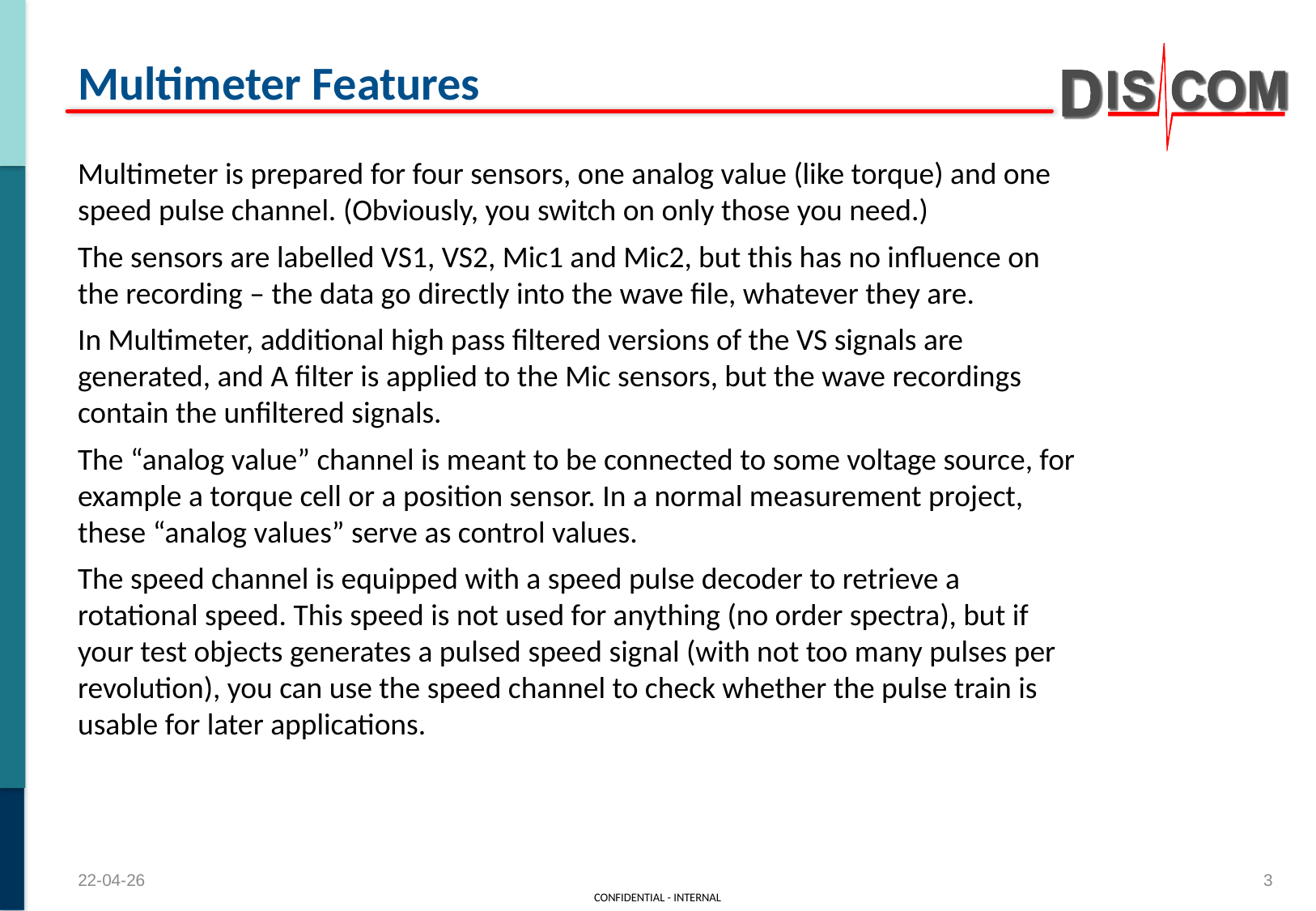

# Multimeter Features
Multimeter is prepared for four sensors, one analog value (like torque) and one speed pulse channel. (Obviously, you switch on only those you need.)
The sensors are labelled VS1, VS2, Mic1 and Mic2, but this has no influence on the recording – the data go directly into the wave file, whatever they are.
In Multimeter, additional high pass filtered versions of the VS signals are generated, and A filter is applied to the Mic sensors, but the wave recordings contain the unfiltered signals.
The “analog value” channel is meant to be connected to some voltage source, for example a torque cell or a position sensor. In a normal measurement project, these “analog values” serve as control values.
The speed channel is equipped with a speed pulse decoder to retrieve a rotational speed. This speed is not used for anything (no order spectra), but if your test objects generates a pulsed speed signal (with not too many pulses per revolution), you can use the speed channel to check whether the pulse train is usable for later applications.

22-04-26
3